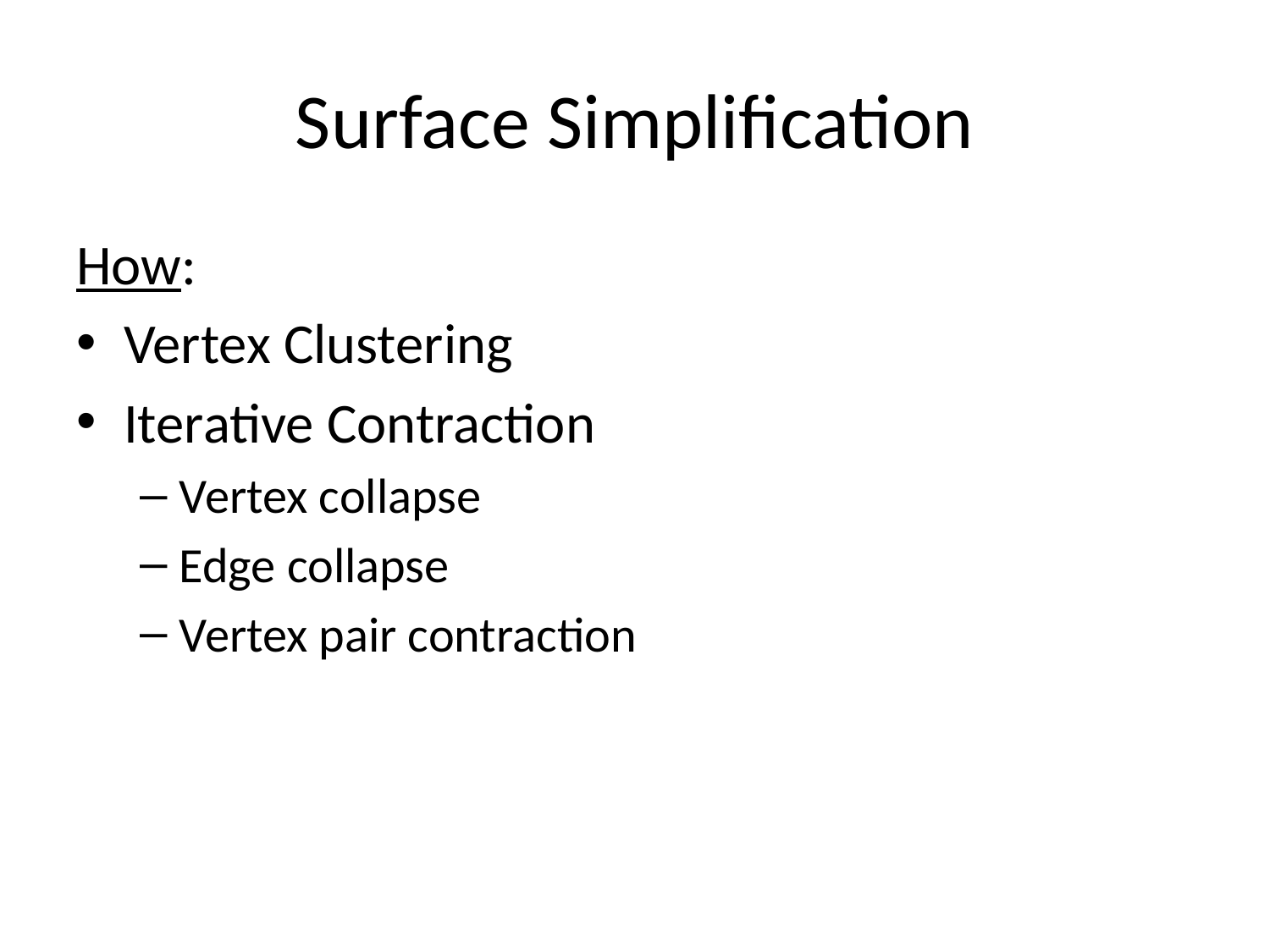

# Surface Simplification
How:
Vertex Clustering
Iterative Contraction
Vertex collapse
Edge collapse
Vertex pair contraction